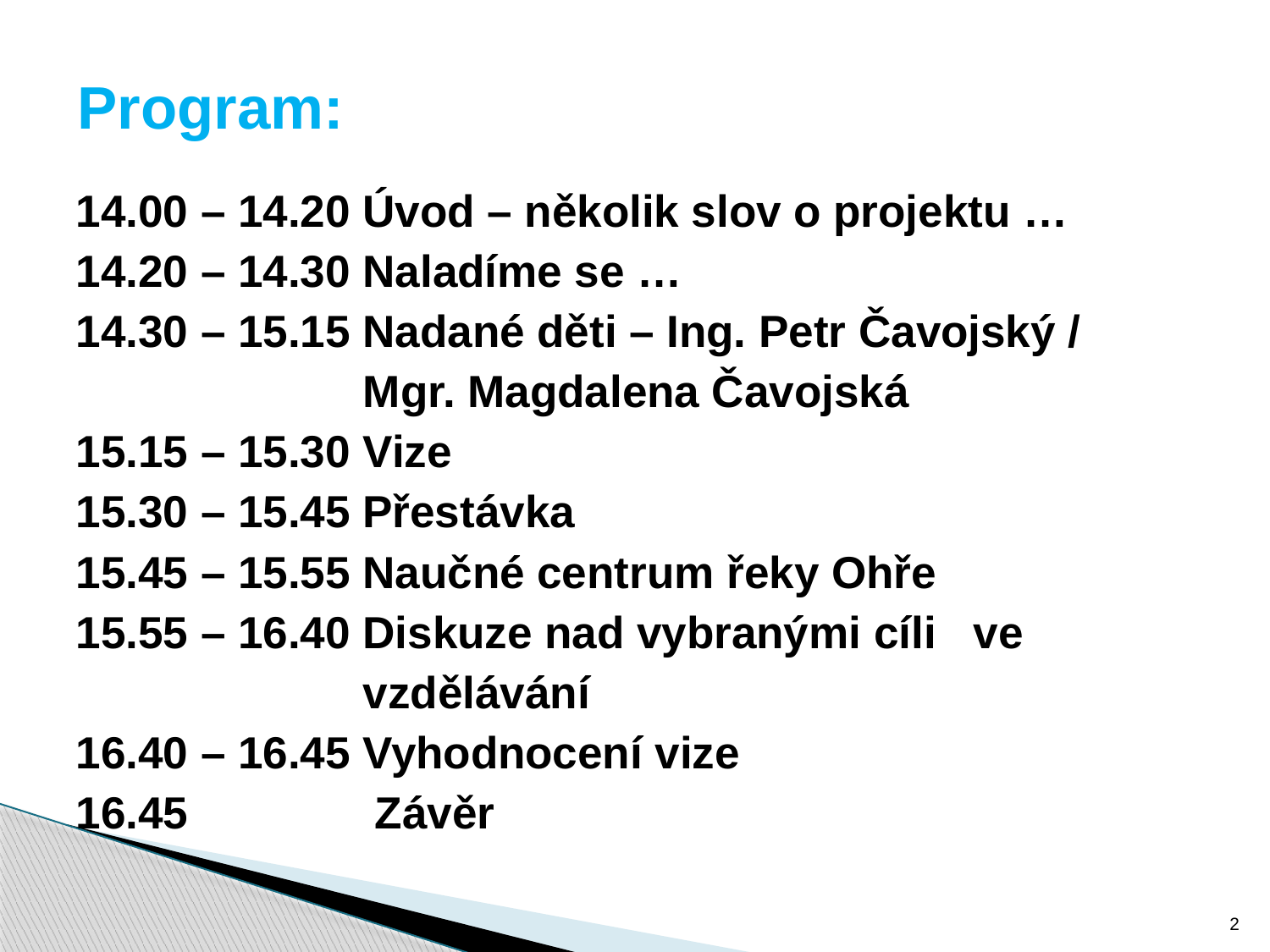

# Program:
14.00 – 14.20 Úvod – několik slov o projektu …
14.20 – 14.30 Naladíme se …
14.30 – 15.15 Nadané děti – Ing. Petr Čavojský /
                       Mgr. Magdalena Čavojská
15.15 – 15.30 Vize
15.30 – 15.45 Přestávka
15.45 – 15.55 Naučné centrum řeky Ohře
15.55 – 16.40 Diskuze nad vybranými cíli   ve
                       vzdělávání
16.40 – 16.45 Vyhodnocení vize
16.45               Závěr

2